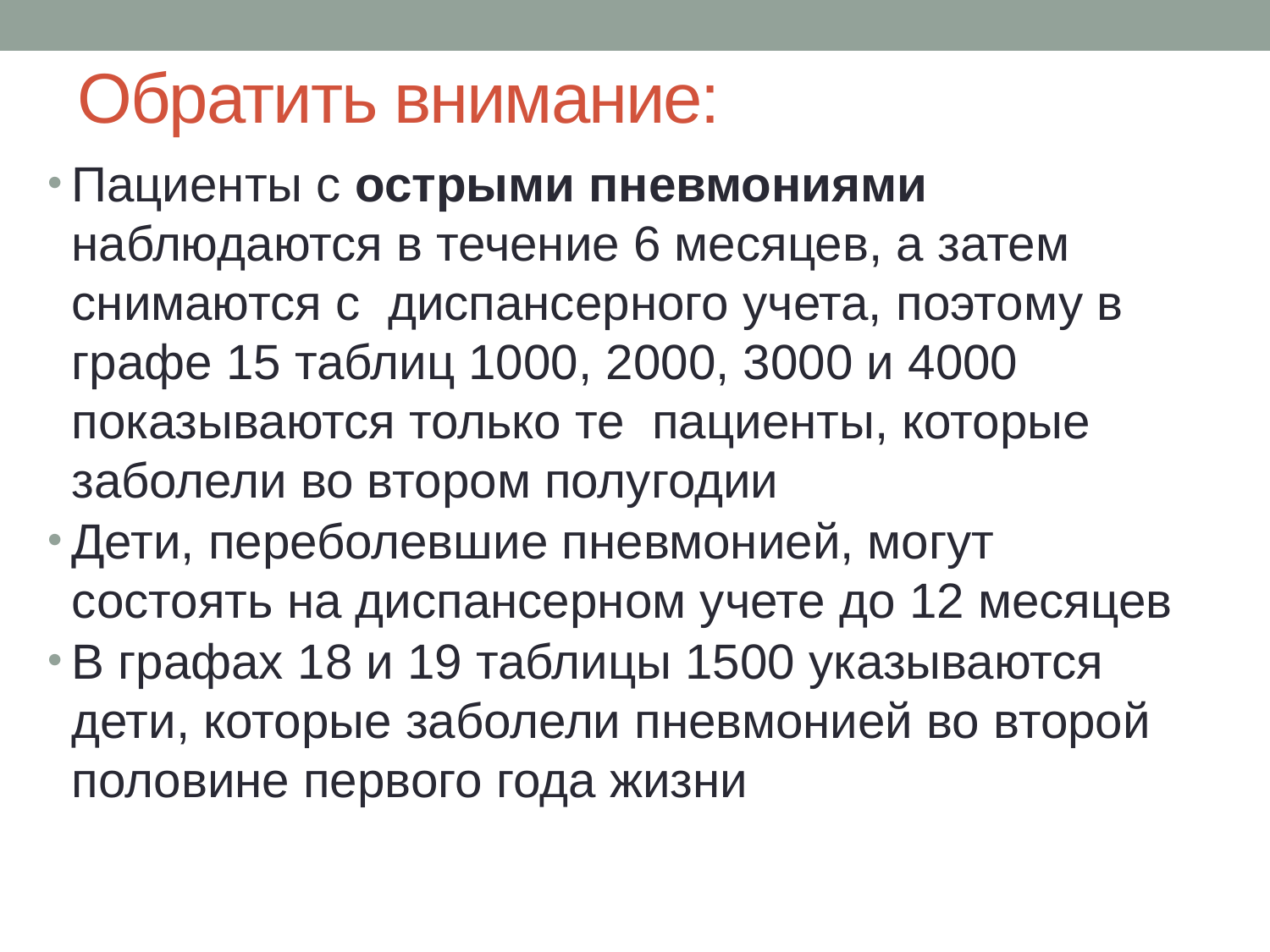

# Обратить внимание:
Пациенты с острыми пневмониями наблюдаются в течение 6 месяцев, а затем снимаются с  диспансерного учета, поэтому в графе 15 таблиц 1000, 2000, 3000 и 4000 показываются только те  пациенты, которые заболели во втором полугодии
Дети, переболевшие пневмонией, могут состоять на диспансерном учете до 12 месяцев
В графах 18 и 19 таблицы 1500 указываются дети, которые заболели пневмонией во второй половине первого года жизни